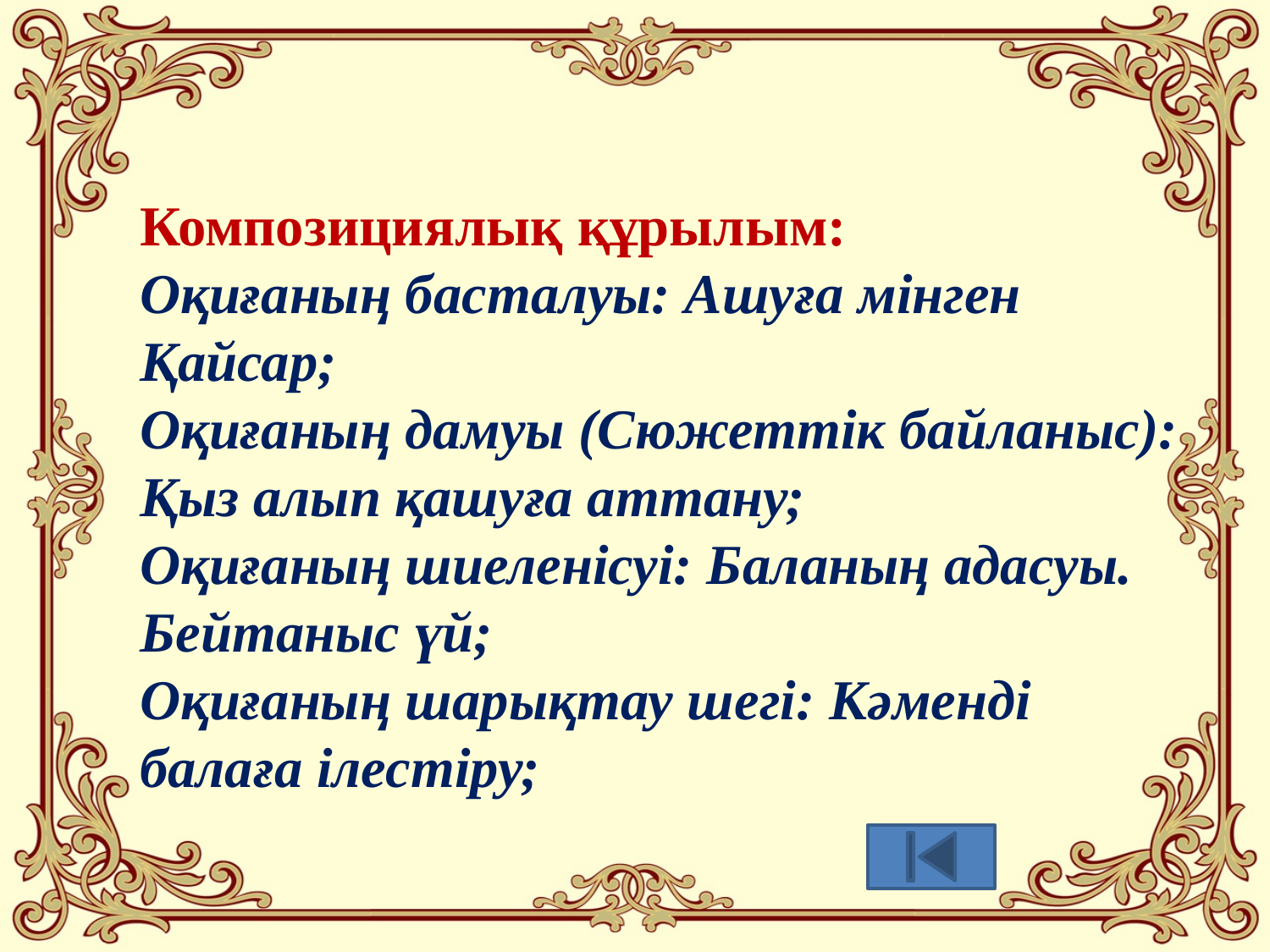

Композициялық құрылым:
Оқиғаның басталуы: Ашуға мінген Қайсар;
Оқиғаның дамуы (Сюжеттік байланыс): Қыз алып қашуға аттану;
Оқиғаның шиеленісуі: Баланың адасуы. Бейтаныс үй;
Оқиғаның шарықтау шегі: Кәменді балаға ілестіру;